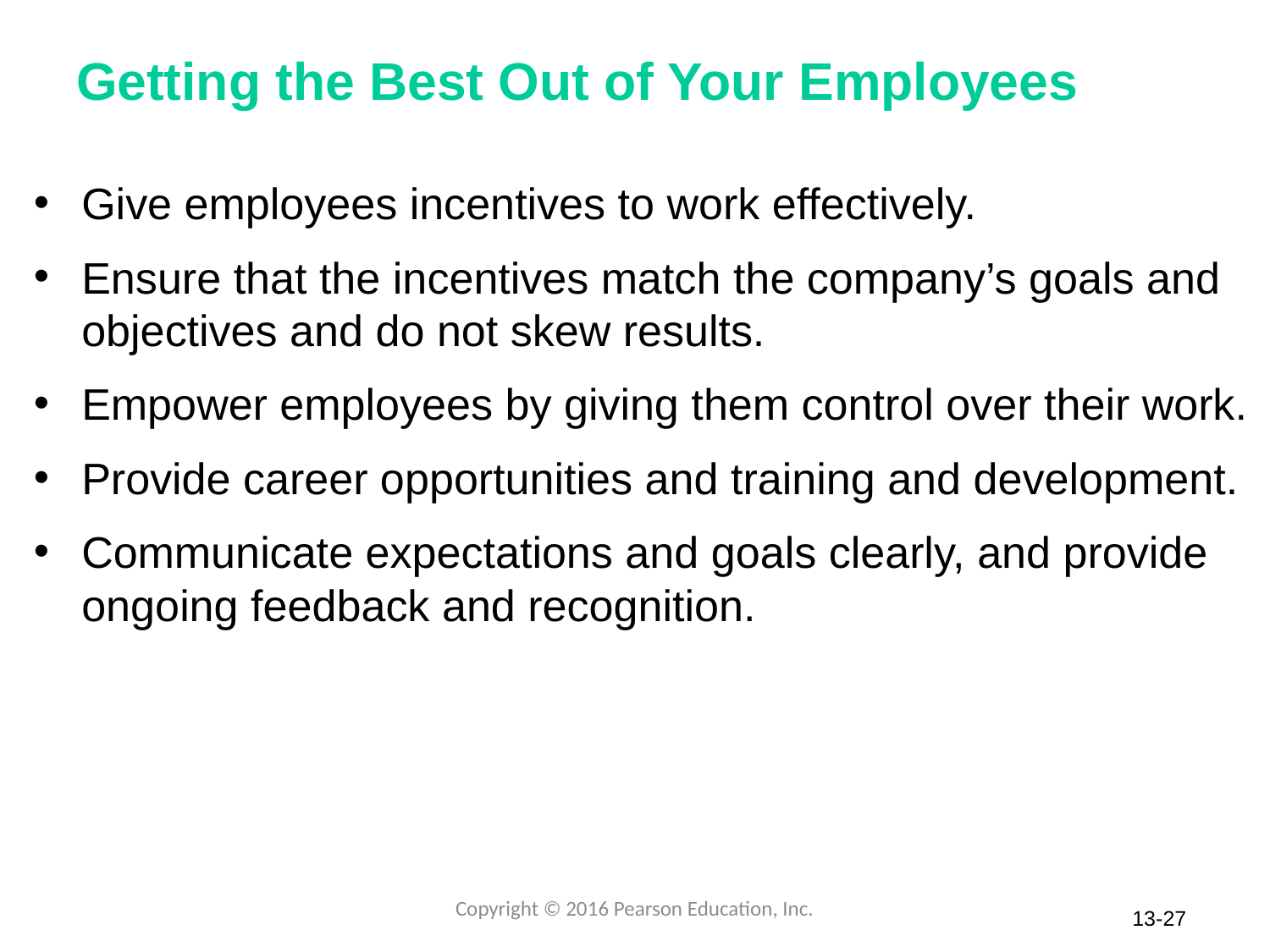

# Getting the Best Out of Your Employees
Give employees incentives to work effectively.

Ensure that the incentives match the company’s goals and objectives and do not skew results.

Empower employees by giving them control over their work.

Provide career opportunities and training and development.

Communicate expectations and goals clearly, and provide ongoing feedback and recognition.

Copyright © 2016 Pearson Education, Inc.